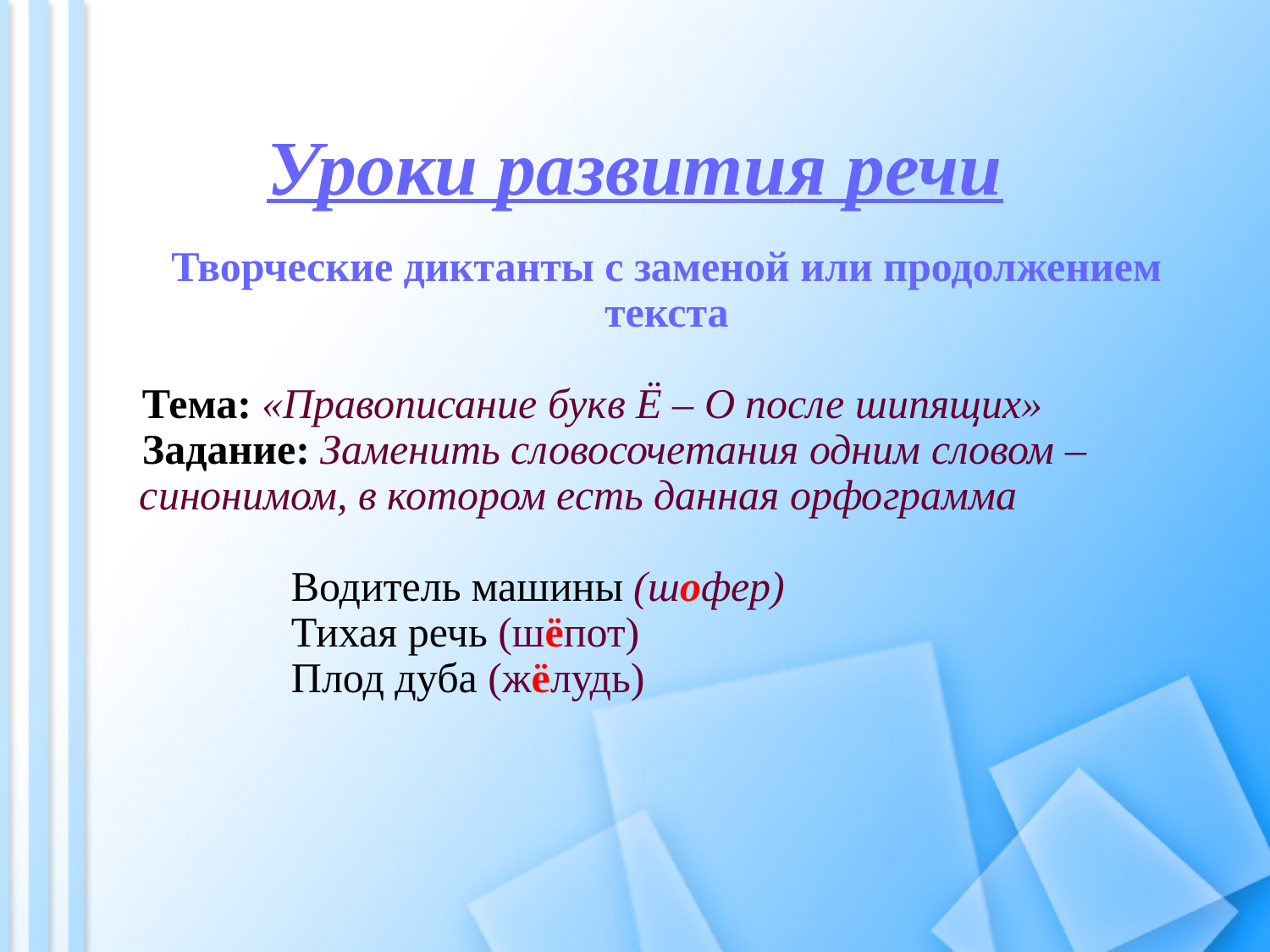

# Уроки развития речи
Творческие диктанты с заменой или продолжением текста

Тема: «Правописание букв Ё – О после шипящих»
Задание: Заменить словосочетания одним словом – синонимом, в котором есть данная орфограмма

Водитель машины (шофер)
Тихая речь (шёпот)
Плод дуба (жёлудь)